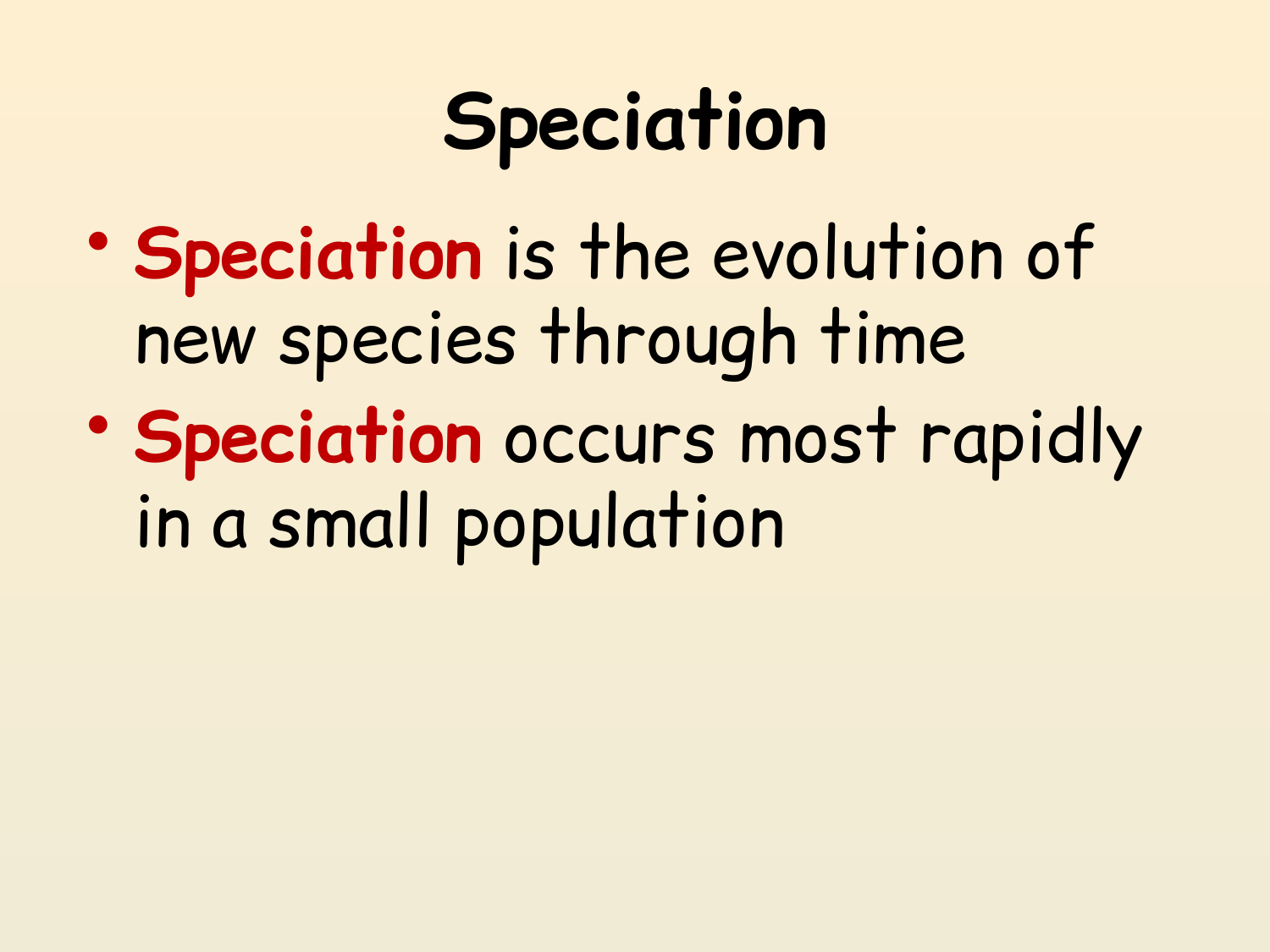

# Speciation
Speciation is the evolution of new species through time
Speciation occurs most rapidly in a small population